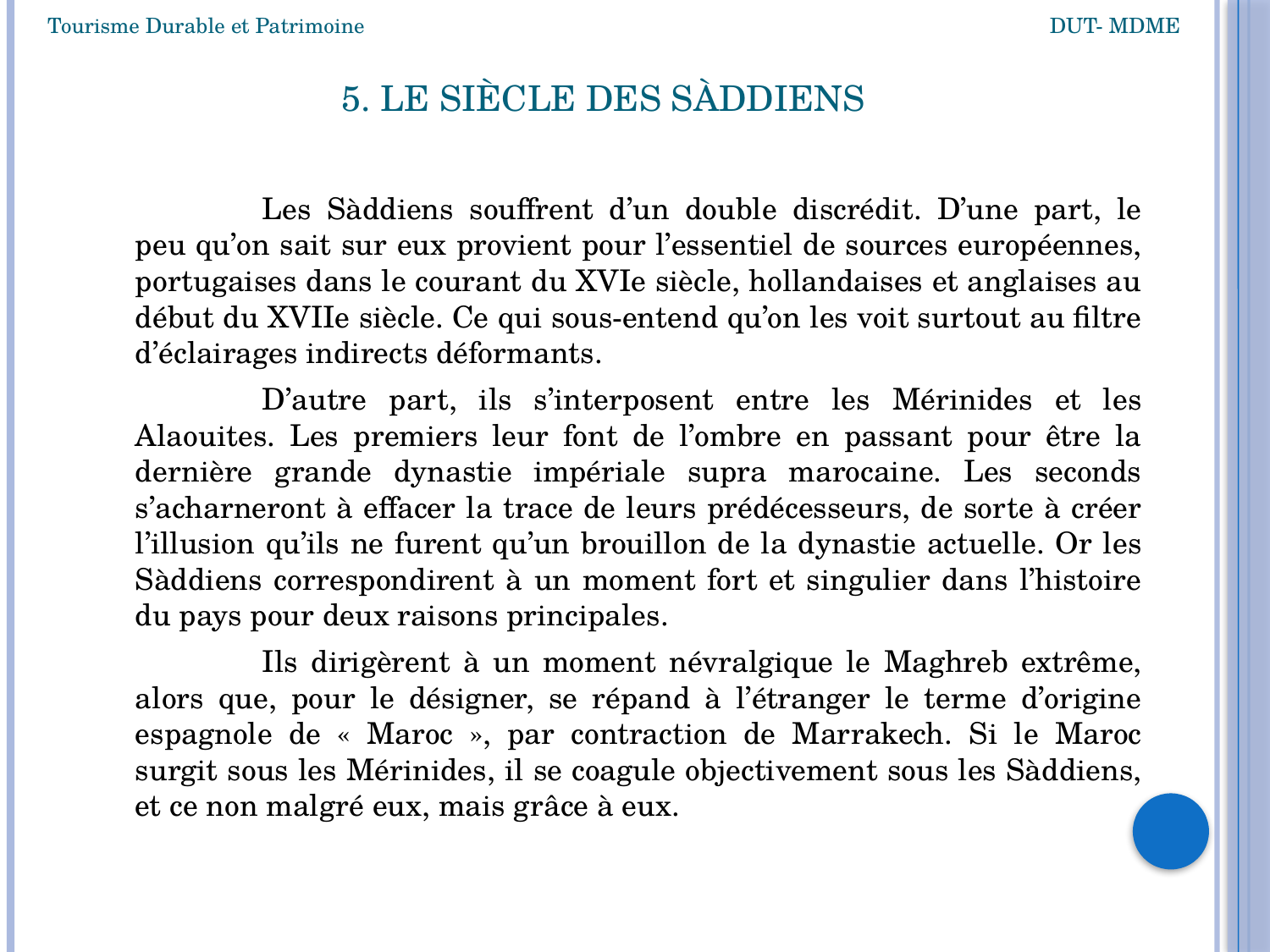

Tourisme Durable et Patrimoine                                                                                                                    DUT- MDME
# 5. Le siècle des Sàddiens
		Les Sàddiens souffrent d’un double discrédit. D’une part, le peu qu’on sait sur eux provient pour l’essentiel de sources européennes, portugaises dans le courant du XVIe siècle, hollandaises et anglaises au début du XVIIe siècle. Ce qui sous-entend qu’on les voit surtout au filtre d’éclairages indirects déformants.
		D’autre part, ils s’interposent entre les Mérinides et les Alaouites. Les premiers leur font de l’ombre en passant pour être la dernière grande dynastie impériale supra marocaine. Les seconds s’acharneront à effacer la trace de leurs prédécesseurs, de sorte à créer l’illusion qu’ils ne furent qu’un brouillon de la dynastie actuelle. Or les Sàddiens correspondirent à un moment fort et singulier dans l’histoire du pays pour deux raisons principales.
		Ils dirigèrent à un moment névralgique le Maghreb extrême, alors que, pour le désigner, se répand à l’étranger le terme d’origine espagnole de « Maroc », par contraction de Marrakech. Si le Maroc surgit sous les Mérinides, il se coagule objectivement sous les Sàddiens, et ce non malgré eux, mais grâce à eux.